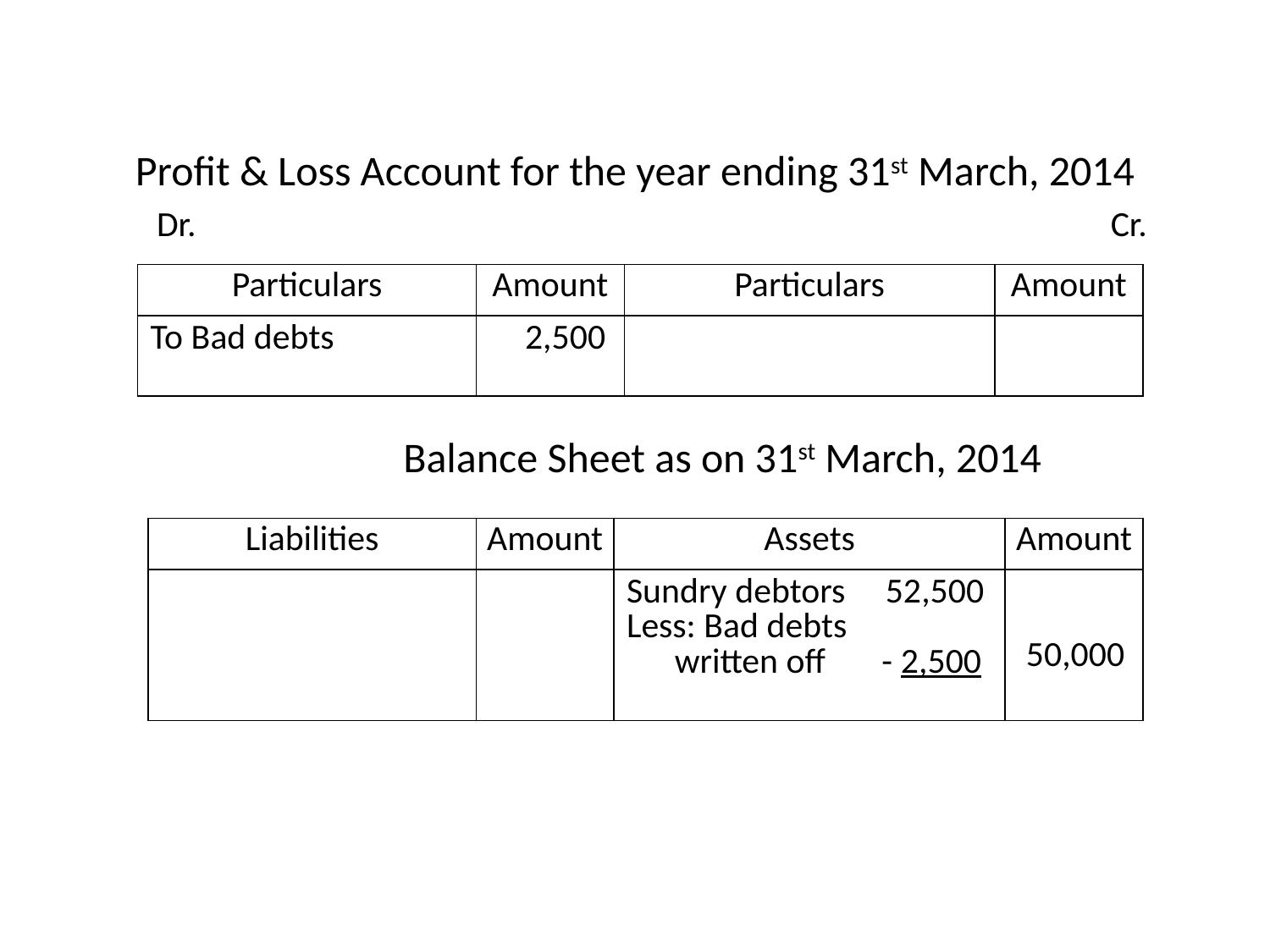

Profit & Loss Account for the year ending 31st March, 2014
          Dr. 						                            Cr.

		Balance Sheet as on 31st March, 2014

| Particulars | Amount | Particulars | Amount |
| --- | --- | --- | --- |
| To Bad debts | 2,500 |  |  |
| Liabilities | Amount | Assets | Amount |
| --- | --- | --- | --- |
|  |  | Sundry debtors 52,500 Less: Bad debts written off - 2,500 | 50,000 |